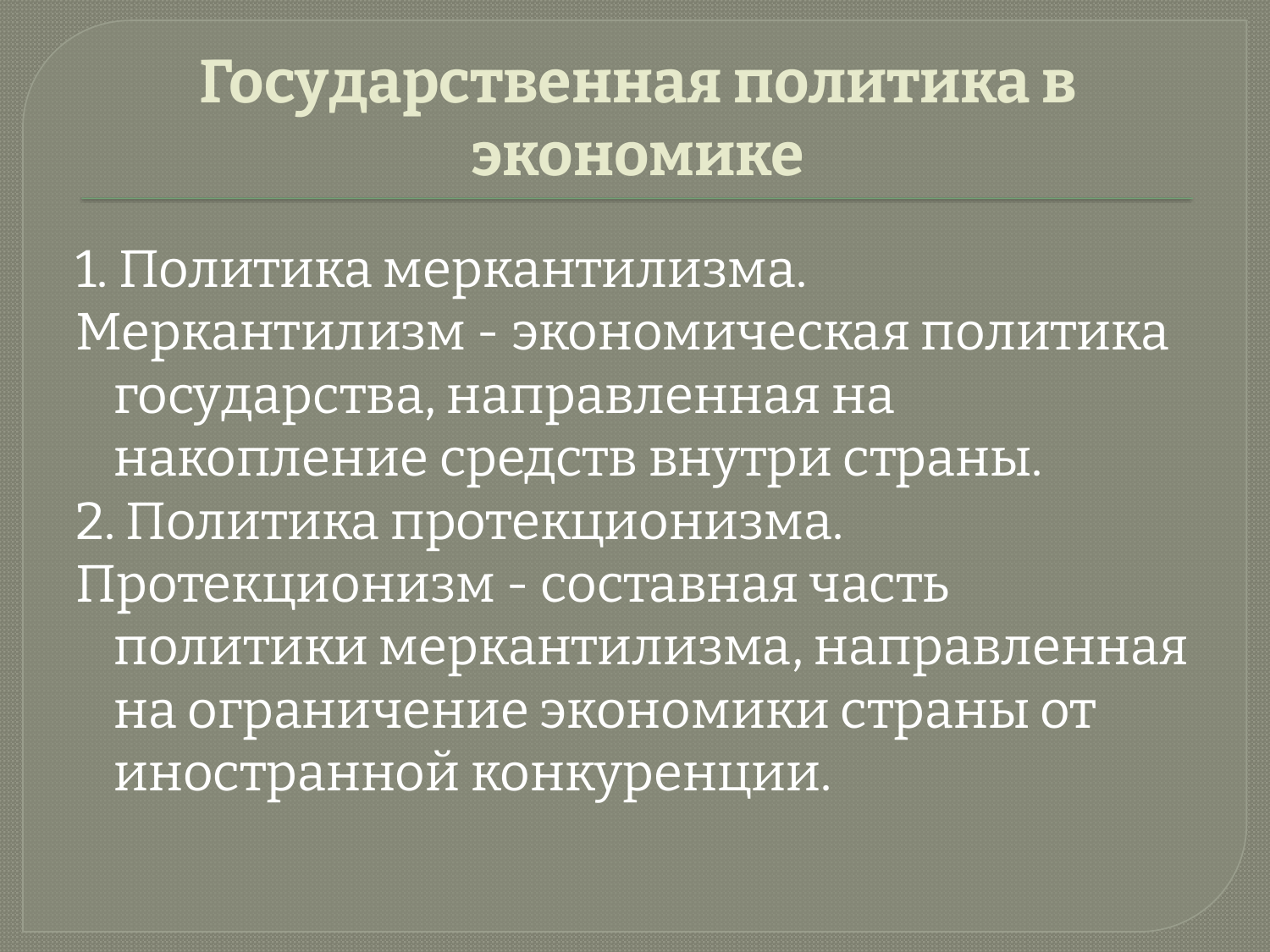

# Государственная политика в экономике
1. Политика меркантилизма.
Меркантилизм - экономическая политика государства, направленная на накопление средств внутри страны.
2. Политика протекционизма.
Протекционизм - составная часть политики меркантилизма, направленная на ограничение экономики страны от иностранной конкуренции.